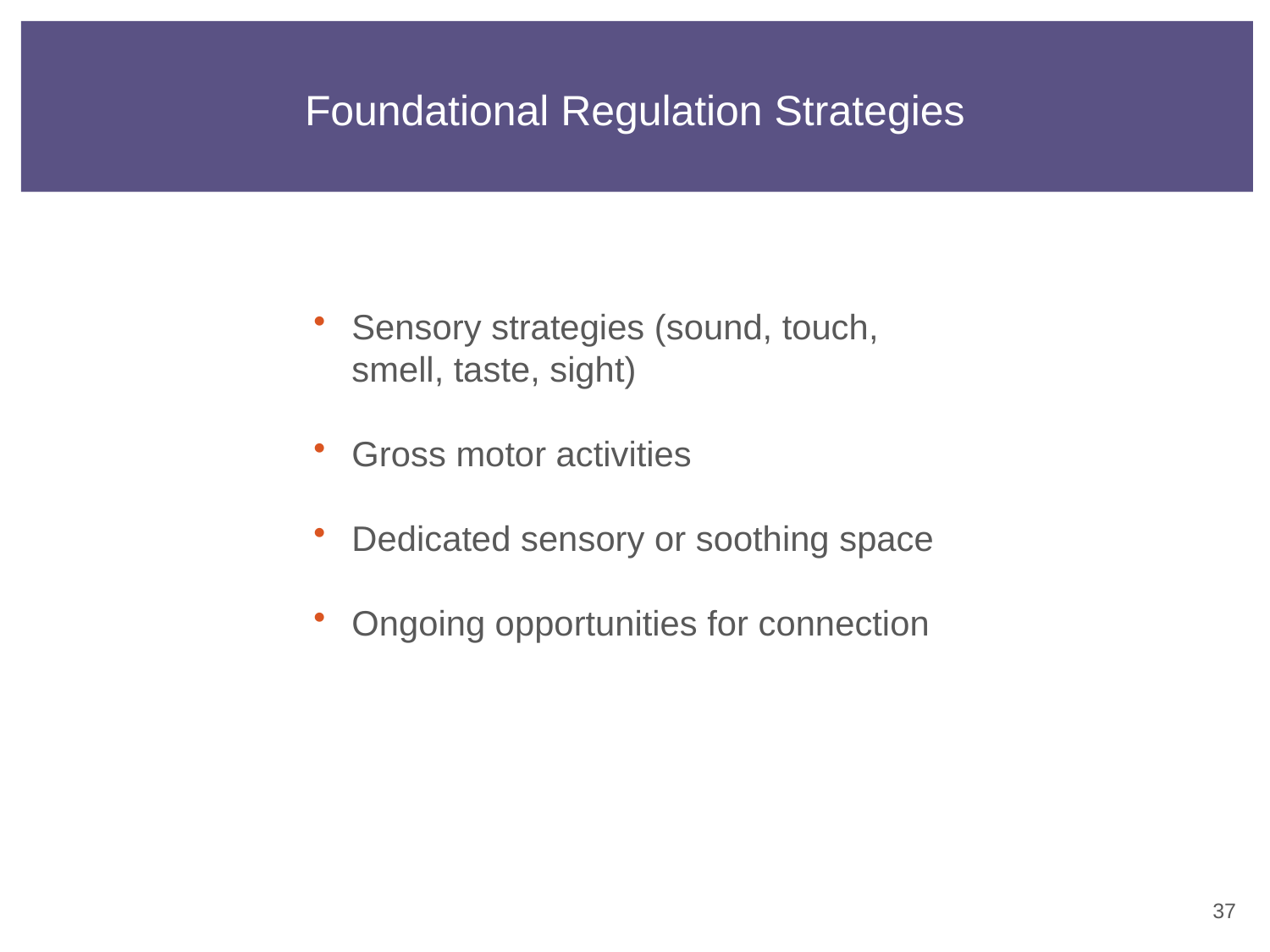

# Foundational Regulation Strategies
Sensory strategies (sound, touch, smell, taste, sight)
Gross motor activities
Dedicated sensory or soothing space
Ongoing opportunities for connection

37